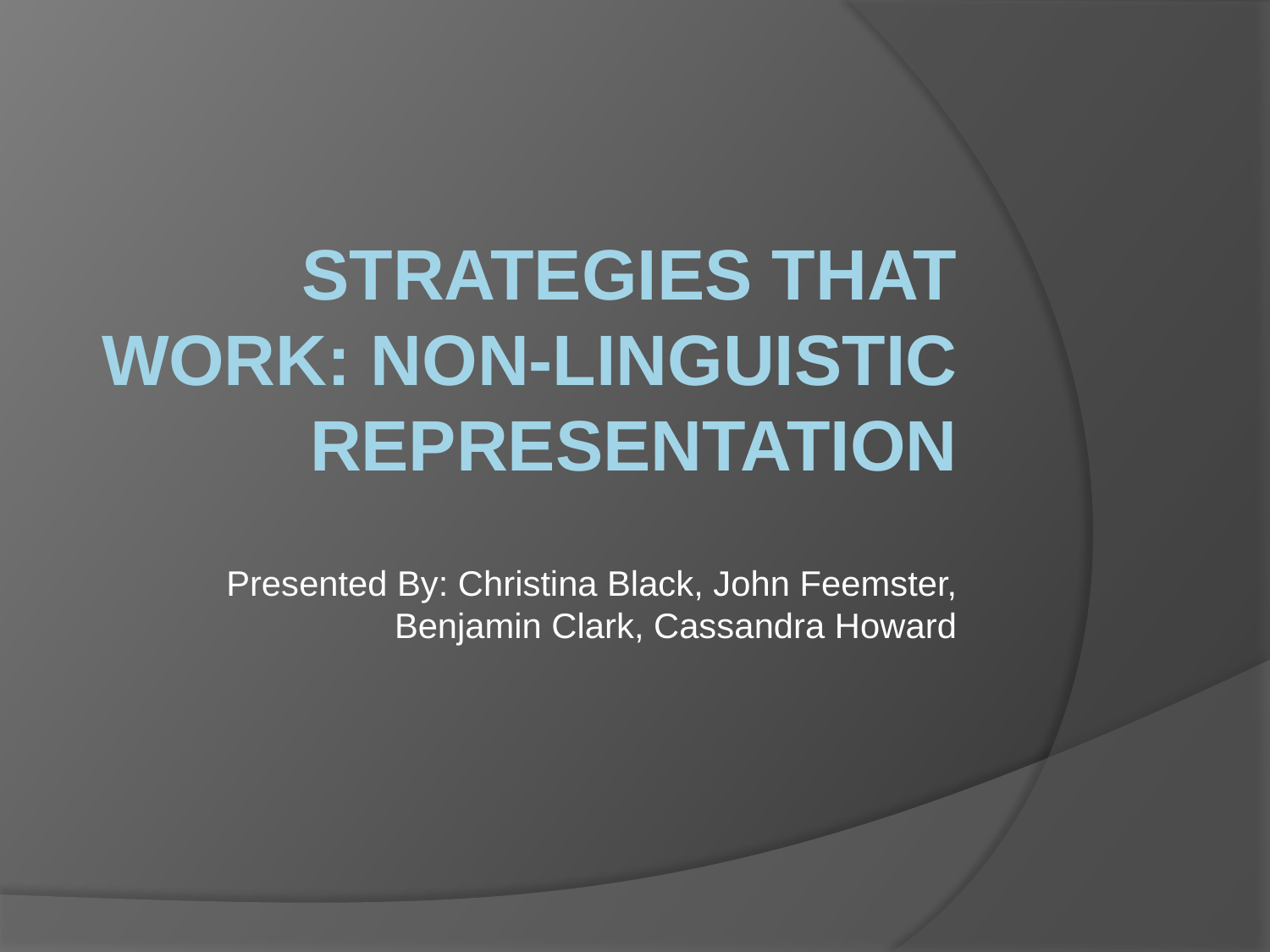

# Strategies that Work: Non-Linguistic Representation
Presented By: Christina Black, John Feemster, Benjamin Clark, Cassandra Howard